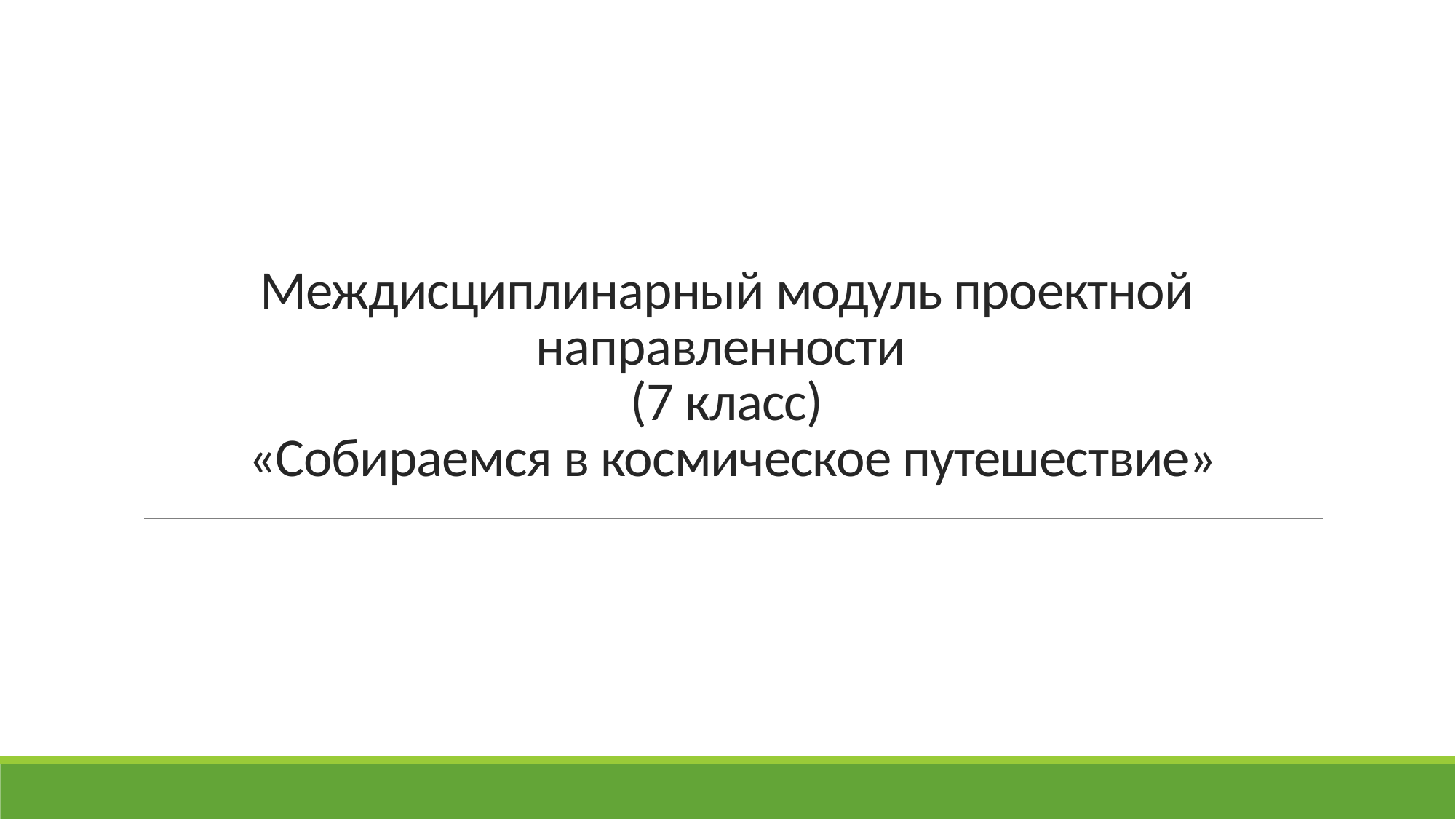

# Междисциплинарный модуль проектной направленности (7 класс) «Собираемся в космическое путешествие»